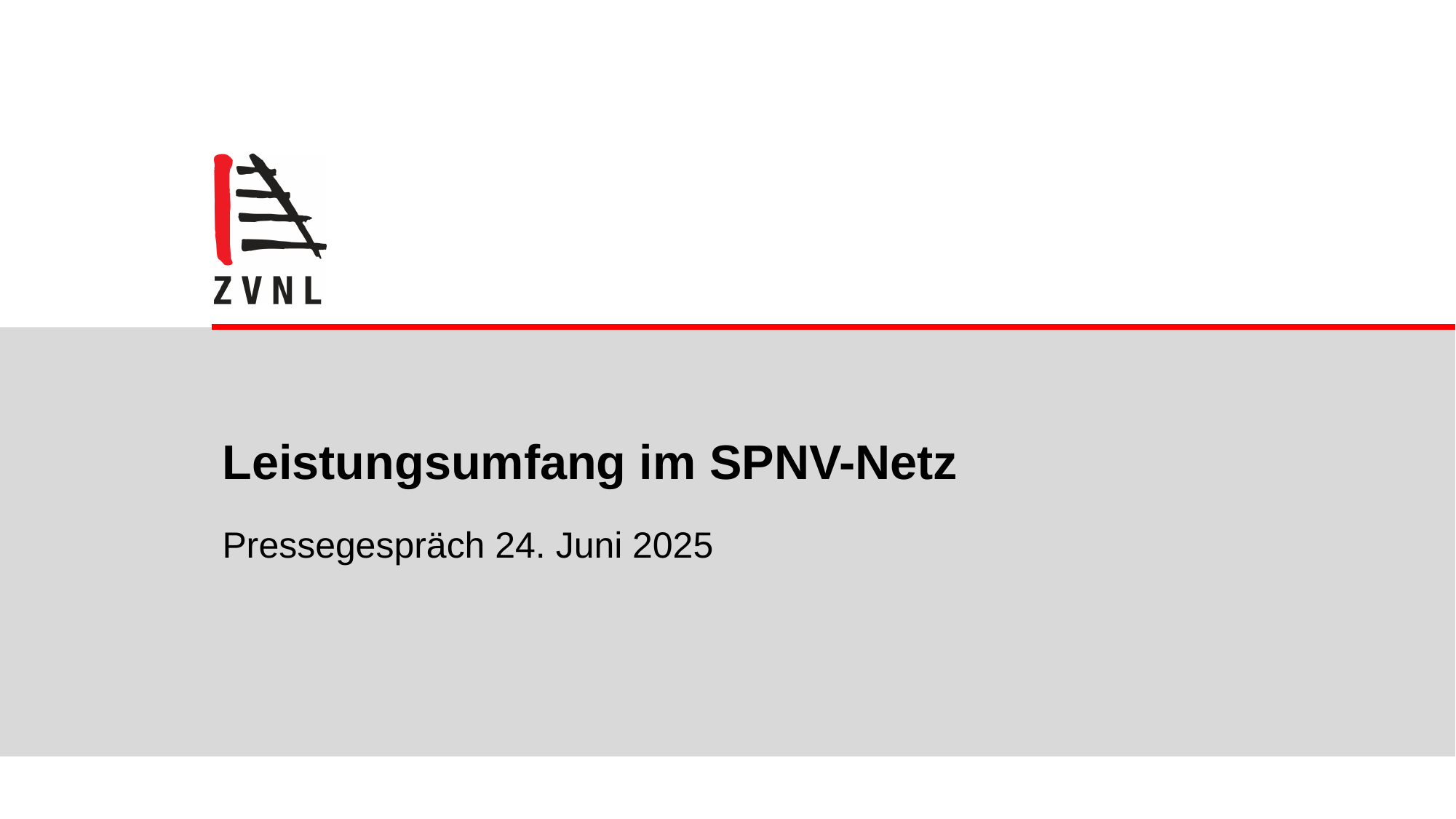

# Leistungsumfang im SPNV-Netz
Pressegespräch 24. Juni 2025